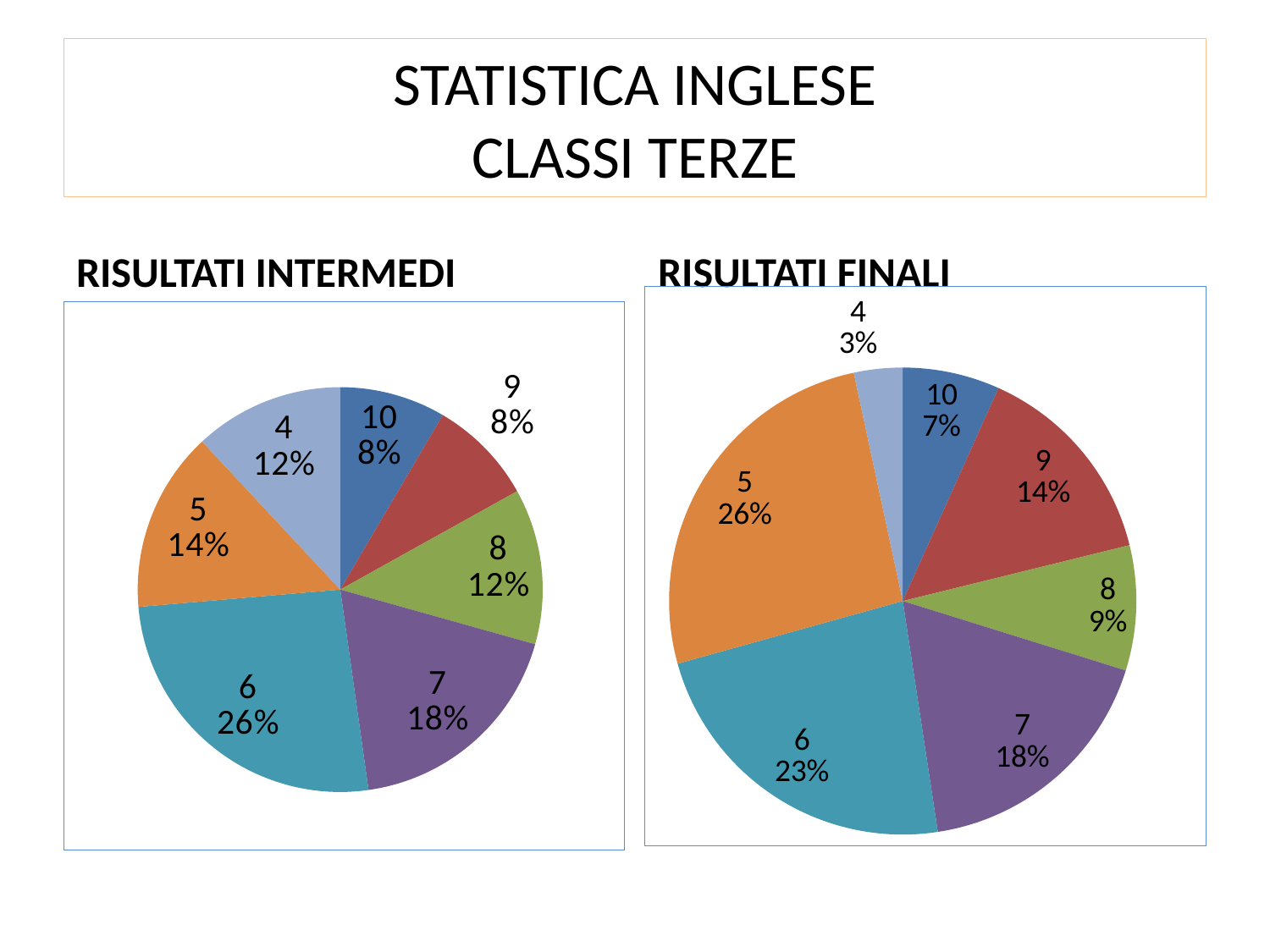

# STATISTICA INGLESE CLASSI TERZE
RISULTATI INTERMEDI
RISULTATI FINALI

### Chart

| Category | C.TERZE |
|---|---|
| 10 | 14.0 |
| 9 | 30.0 |
| 8 | 18.0 |
| 7 | 37.0 |
| 6 | 48.0 |
| 5 | 54.0 |
| 4 | 7.0 |

### Chart

| Category | C.TERZE |
|---|---|
| 10 | 17.0 |
| 9 | 17.0 |
| 8 | 25.0 |
| 7 | 37.0 |
| 6 | 52.0 |
| 5 | 29.0 |
| 4 | 24.0 |